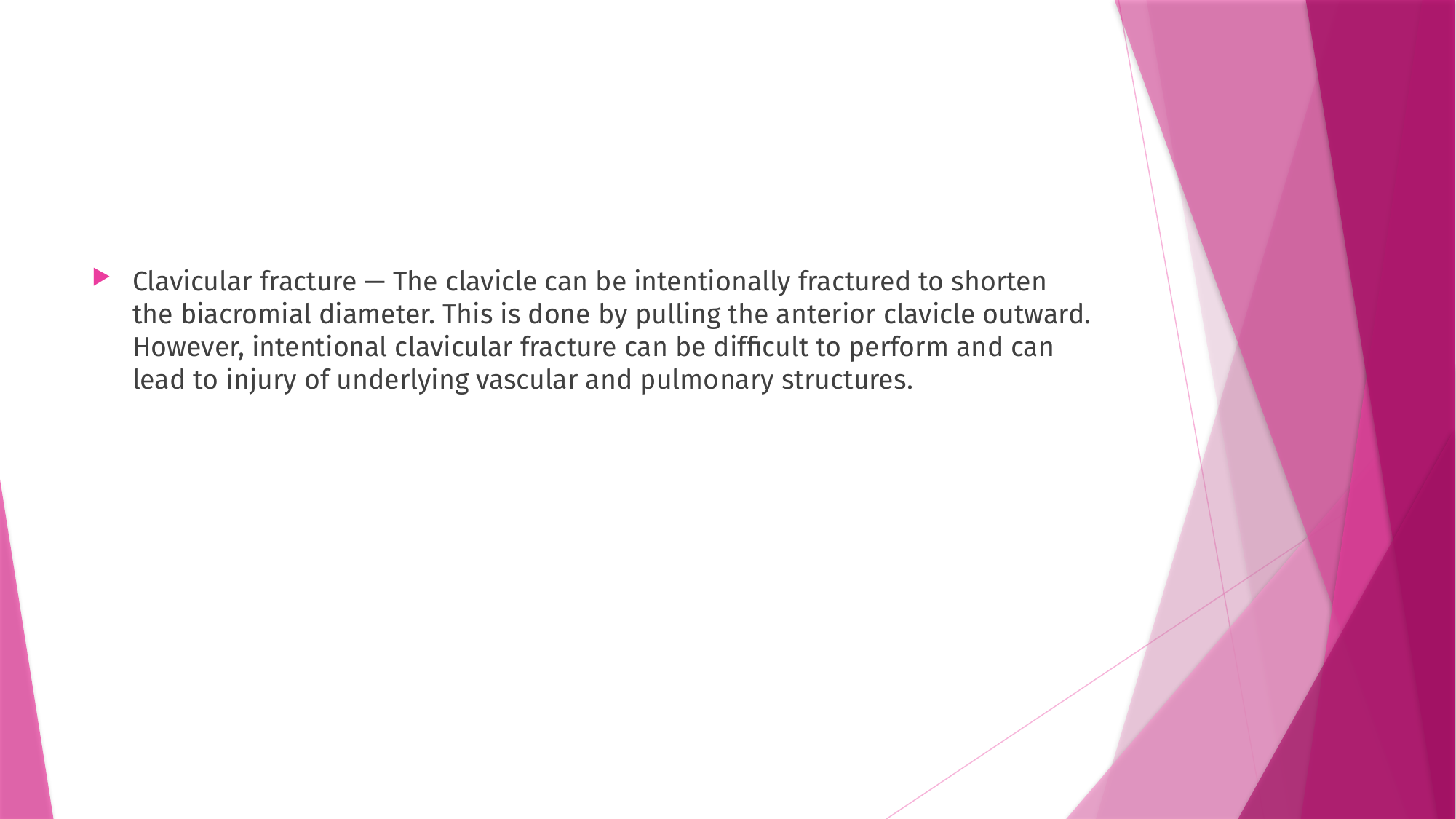

#
Clavicular fracture — The clavicle can be intentionally fractured to shorten the biacromial diameter. This is done by pulling the anterior clavicle outward. However, intentional clavicular fracture can be difficult to perform and can lead to injury of underlying vascular and pulmonary structures.